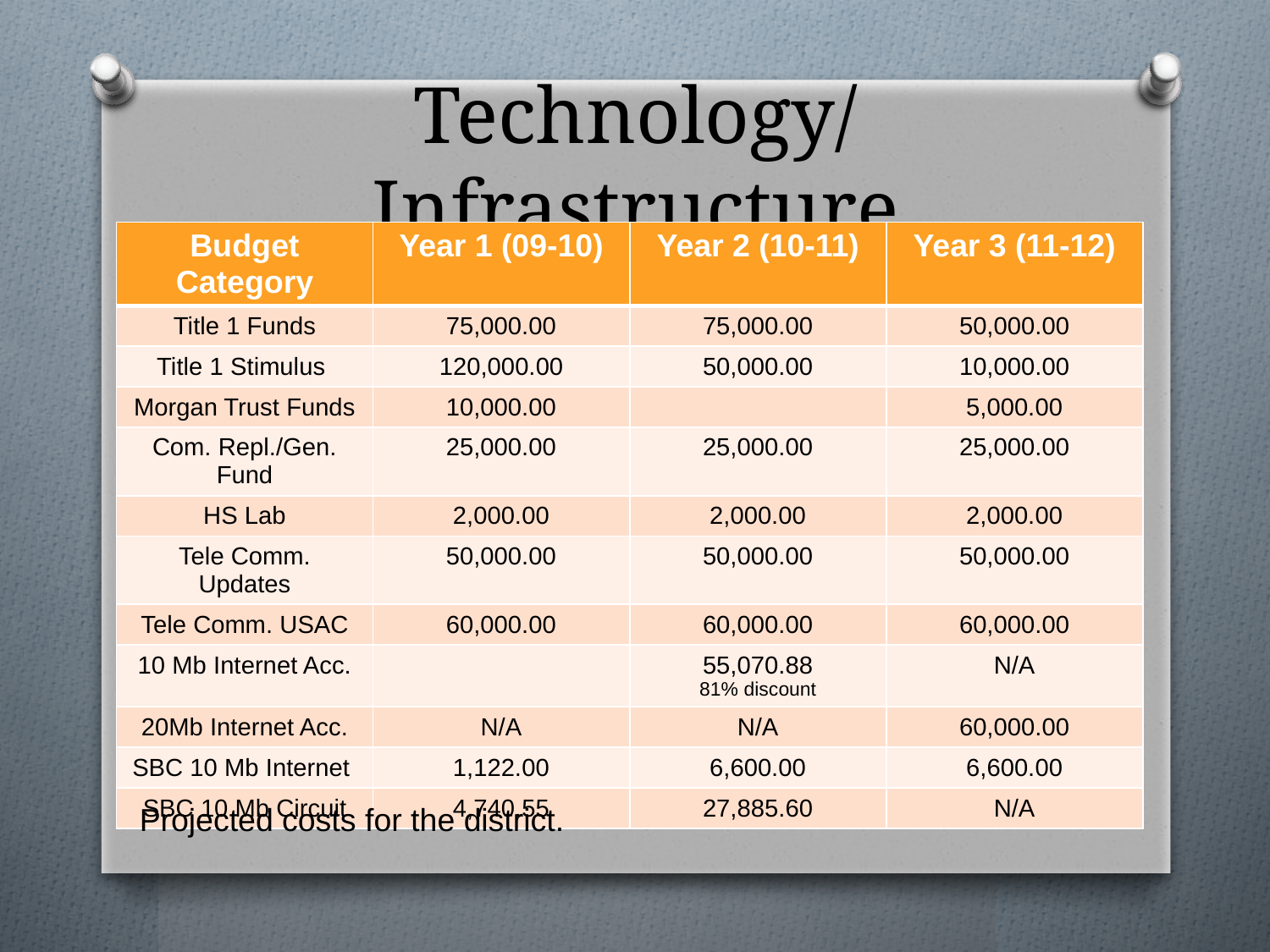

# Technology/Infrastructure
| Budget Category | Year 1 (09-10) | Year 2 (10-11) | Year 3 (11-12) |
| --- | --- | --- | --- |
| Title 1 Funds | 75,000.00 | 75,000.00 | 50,000.00 |
| Title 1 Stimulus | 120,000.00 | 50,000.00 | 10,000.00 |
| Morgan Trust Funds | 10,000.00 |  | 5,000.00 |
| Com. Repl./Gen. Fund | 25,000.00 | 25,000.00 | 25,000.00 |
| HS Lab | 2,000.00 | 2,000.00 | 2,000.00 |
| Tele Comm. Updates | 50,000.00 | 50,000.00 | 50,000.00 |
| Tele Comm. USAC | 60,000.00 | 60,000.00 | 60,000.00 |
| 10 Mb Internet Acc. |  | 55,070.88 81% discount | N/A |
| 20Mb Internet Acc. | N/A | N/A | 60,000.00 |
| SBC 10 Mb Internet | 1,122.00 | 6,600.00 | 6,600.00 |
| SBC 10 Mb Circuit | 4,740.55 | 27,885.60 | N/A |
Projected costs for the district.